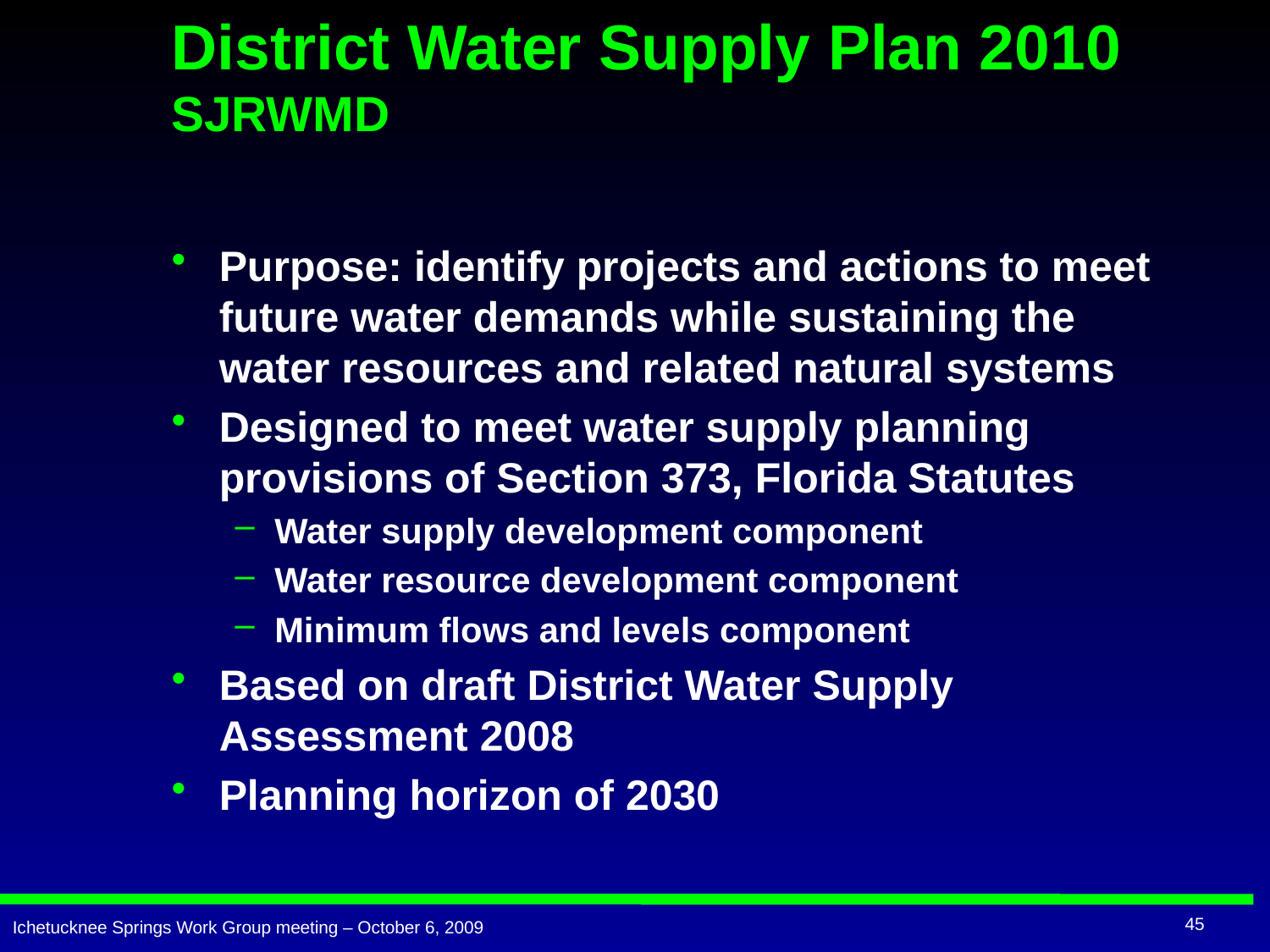

# District Water Supply Plan 2010 SJRWMD
Purpose: identify projects and actions to meet future water demands while sustaining the water resources and related natural systems
Designed to meet water supply planning provisions of Section 373, Florida Statutes
Water supply development component
Water resource development component
Minimum flows and levels component
Based on draft District Water Supply Assessment 2008
Planning horizon of 2030
45
Ichetucknee Springs Work Group meeting – October 6, 2009